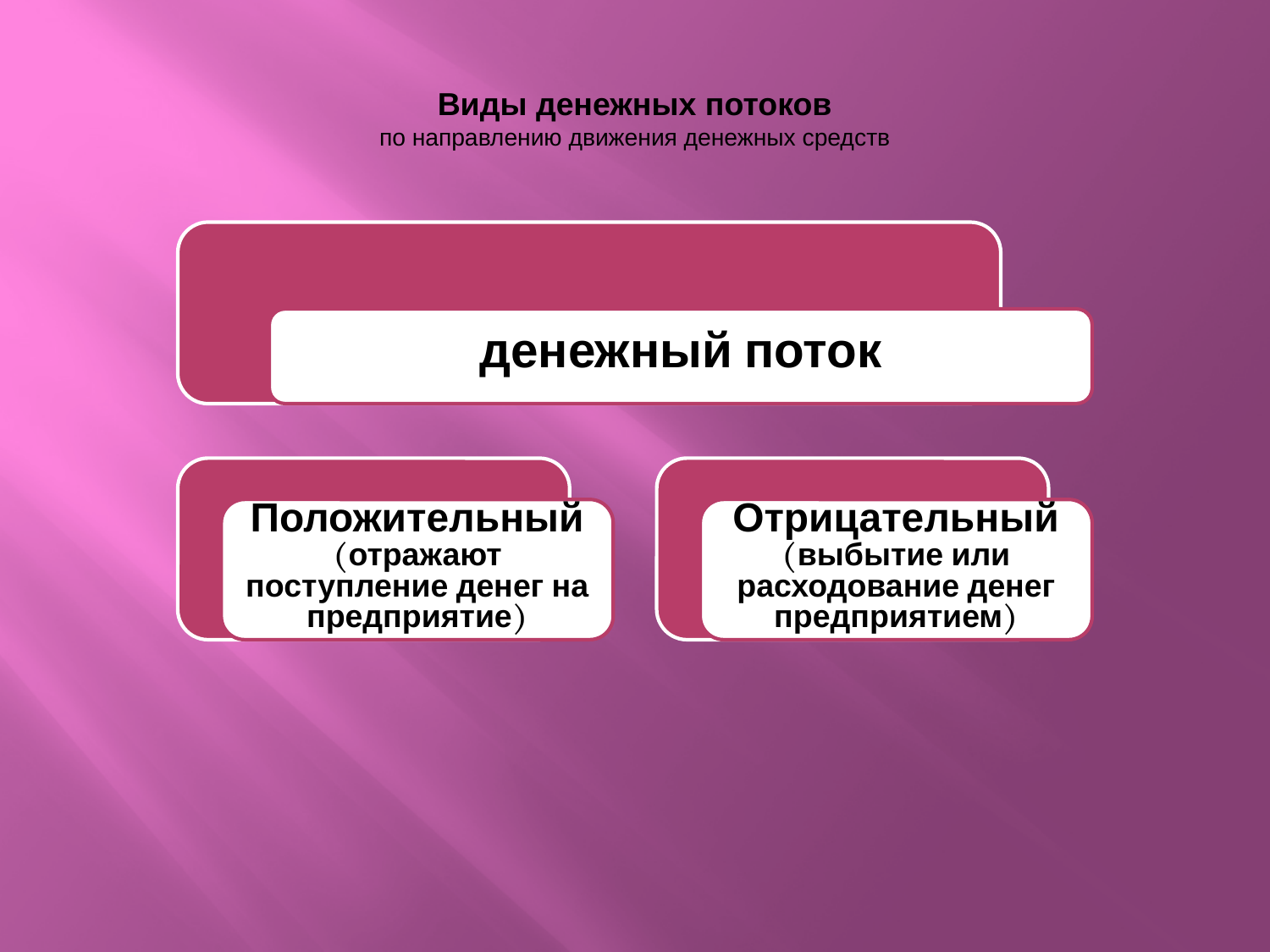

# Виды денежных потоков по направлению движения денежных средств
денежный поток
Положительный
(отражают поступление денег на предприятие)
Отрицательный
(выбытие или расходование денег предприятием)